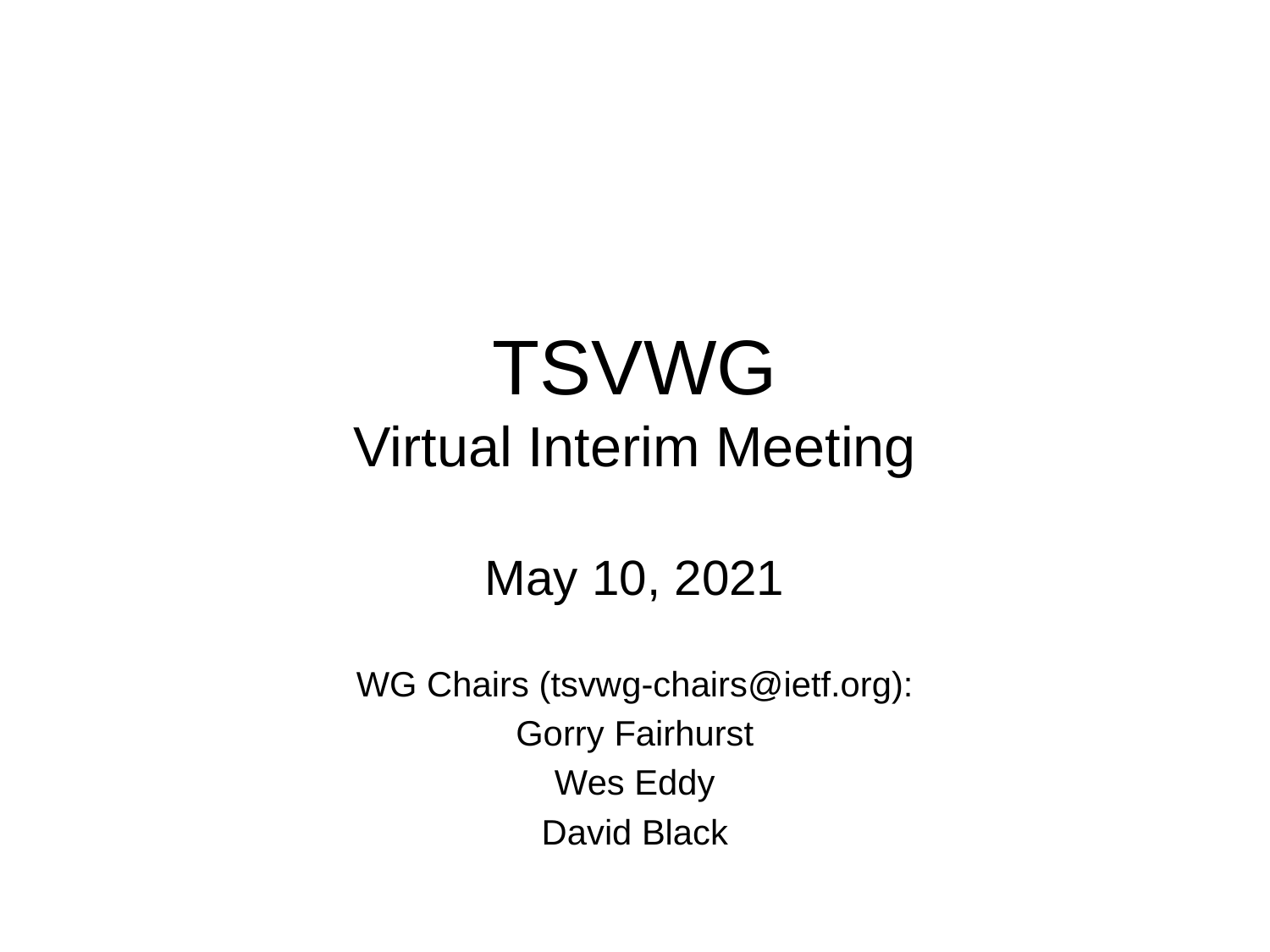

# TSVWG Virtual Interim Meeting
May 10, 2021

WG Chairs (tsvwg-chairs@ietf.org):
Gorry Fairhurst
Wes Eddy
David Black